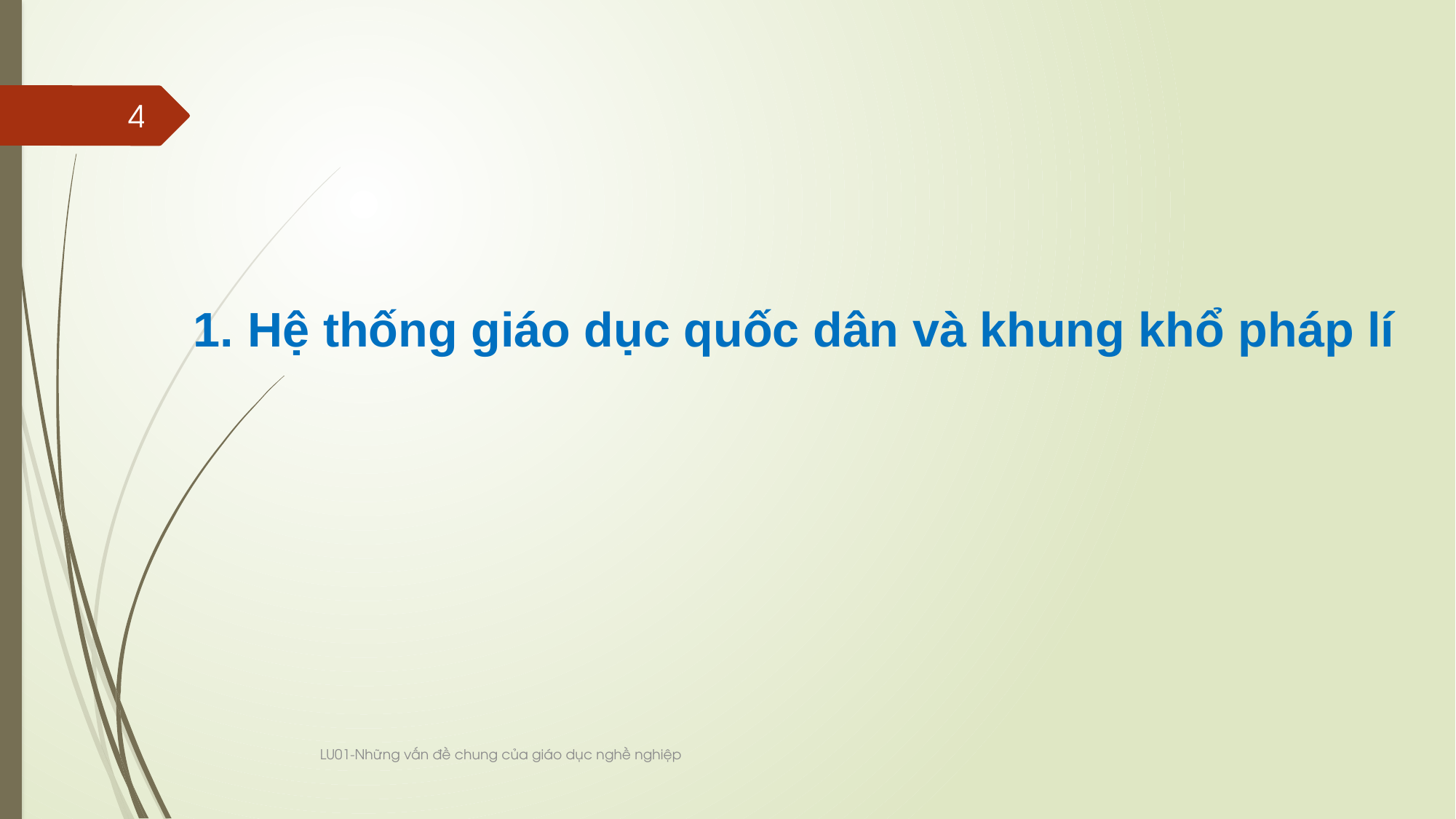

4

Hệ thống giáo dục quốc dân và khung khổ pháp lí

LU01-Những vấn đề chung của giáo dục nghề nghiệp